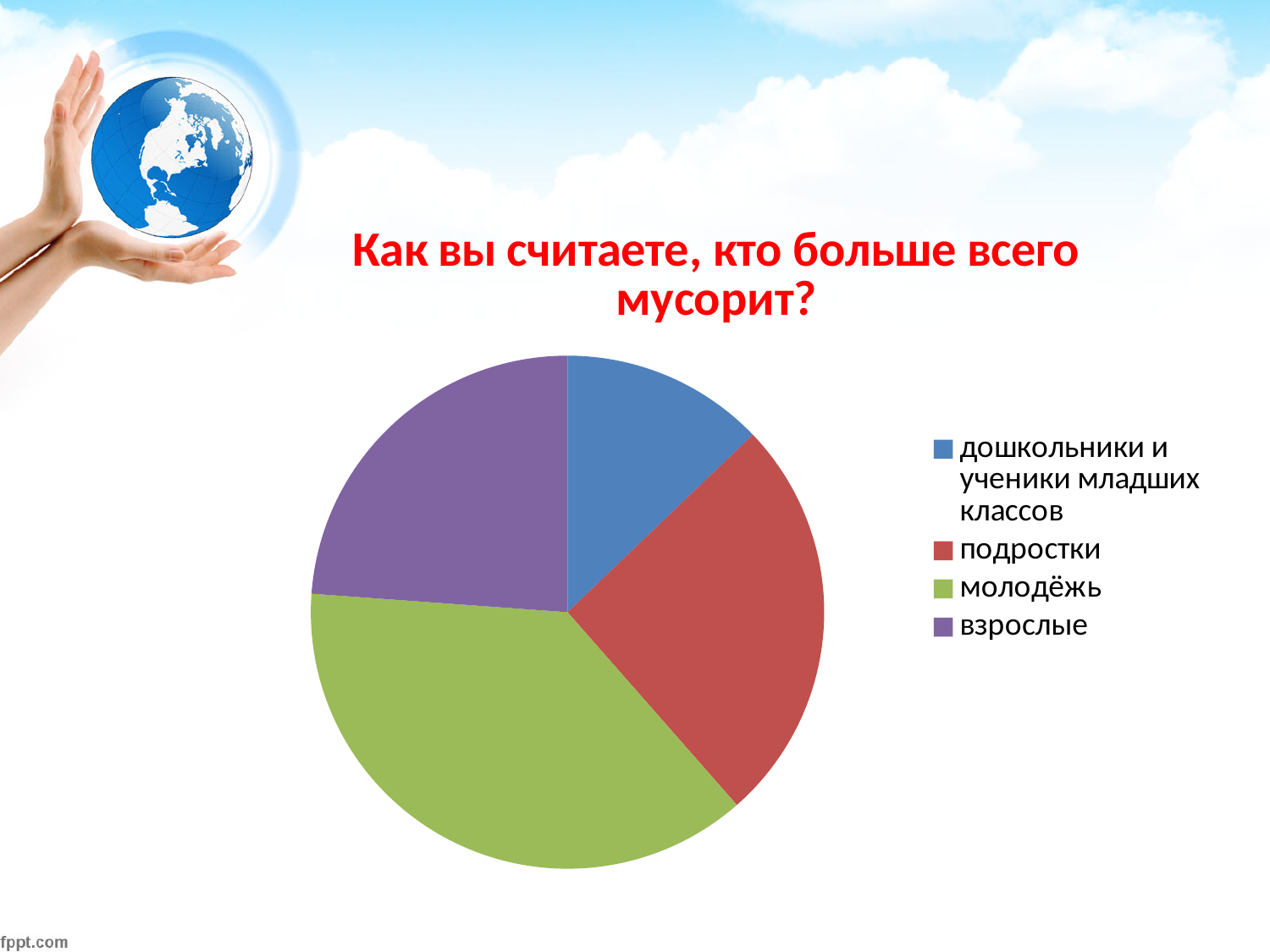

### Chart:

| Category | Как вы считаете, кто больше всего мусорит? |
|---|---|
| дошкольники и ученики младших классов | 14.0 |
| подростки | 28.0 |
| молодёжь | 41.0 |
| взрослые | 26.0 |